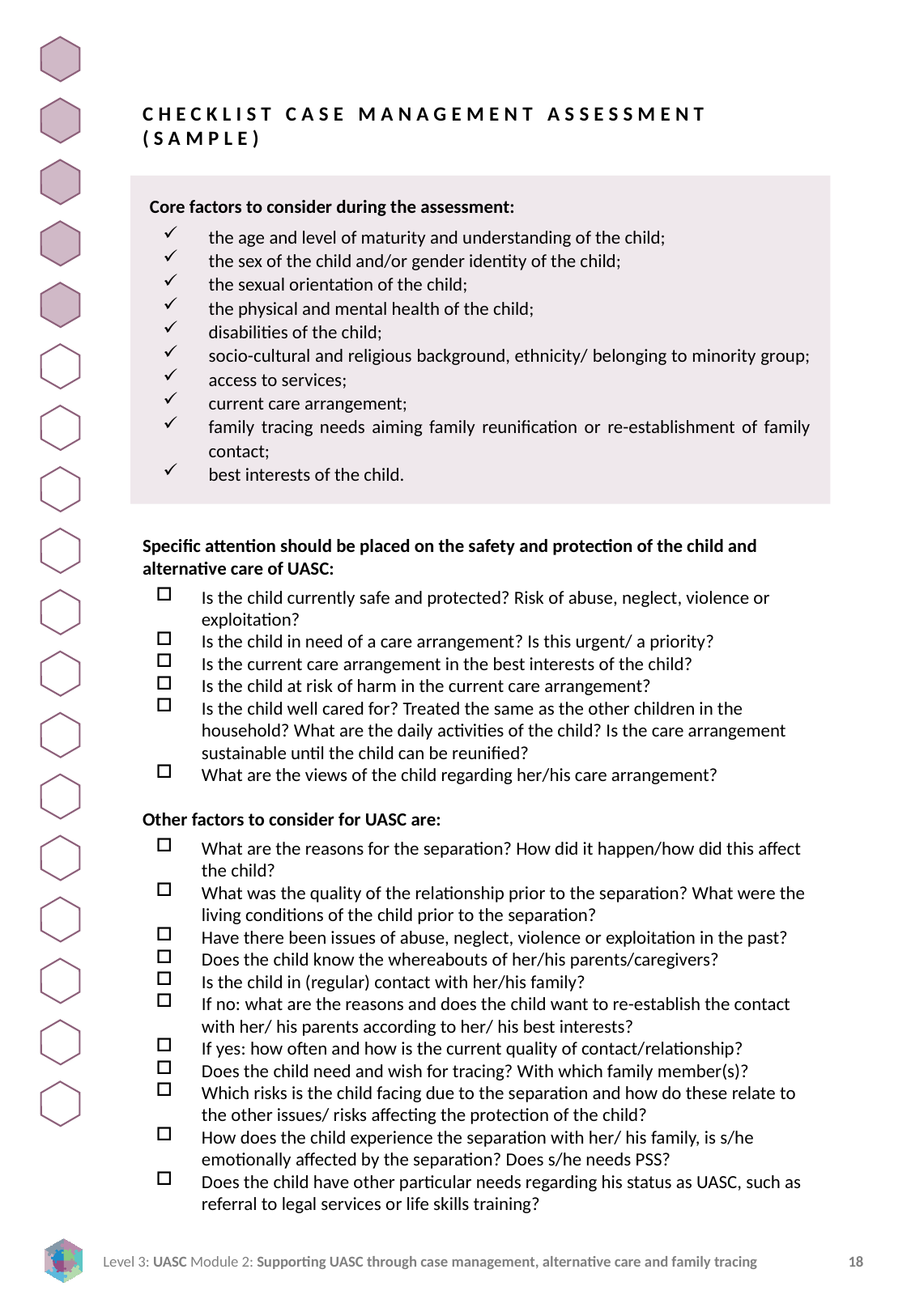

CHECKLIST CASE MANAGEMENT ASSESSMENT (SAMPLE)

Core factors to consider during the assessment:
the age and level of maturity and understanding of the child;
the sex of the child and/or gender identity of the child;
the sexual orientation of the child;
the physical and mental health of the child;
disabilities of the child;
socio-cultural and religious background, ethnicity/ belonging to minority group;
access to services;
current care arrangement;
family tracing needs aiming family reunification or re-establishment of family contact;
best interests of the child.

Specific attention should be placed on the safety and protection of the child and alternative care of UASC:
Is the child currently safe and protected? Risk of abuse, neglect, violence or exploitation?
Is the child in need of a care arrangement? Is this urgent/ a priority?
Is the current care arrangement in the best interests of the child?
Is the child at risk of harm in the current care arrangement?
Is the child well cared for? Treated the same as the other children in the household? What are the daily activities of the child? Is the care arrangement sustainable until the child can be reunified?
What are the views of the child regarding her/his care arrangement?

Other factors to consider for UASC are:
What are the reasons for the separation? How did it happen/how did this affect the child?
What was the quality of the relationship prior to the separation? What were the living conditions of the child prior to the separation?
Have there been issues of abuse, neglect, violence or exploitation in the past?
Does the child know the whereabouts of her/his parents/caregivers?
Is the child in (regular) contact with her/his family?
If no: what are the reasons and does the child want to re-establish the contact with her/ his parents according to her/ his best interests?
If yes: how often and how is the current quality of contact/relationship?
Does the child need and wish for tracing? With which family member(s)?
Which risks is the child facing due to the separation and how do these relate to the other issues/ risks affecting the protection of the child?
How does the child experience the separation with her/ his family, is s/he emotionally affected by the separation? Does s/he needs PSS?
Does the child have other particular needs regarding his status as UASC, such as referral to legal services or life skills training?